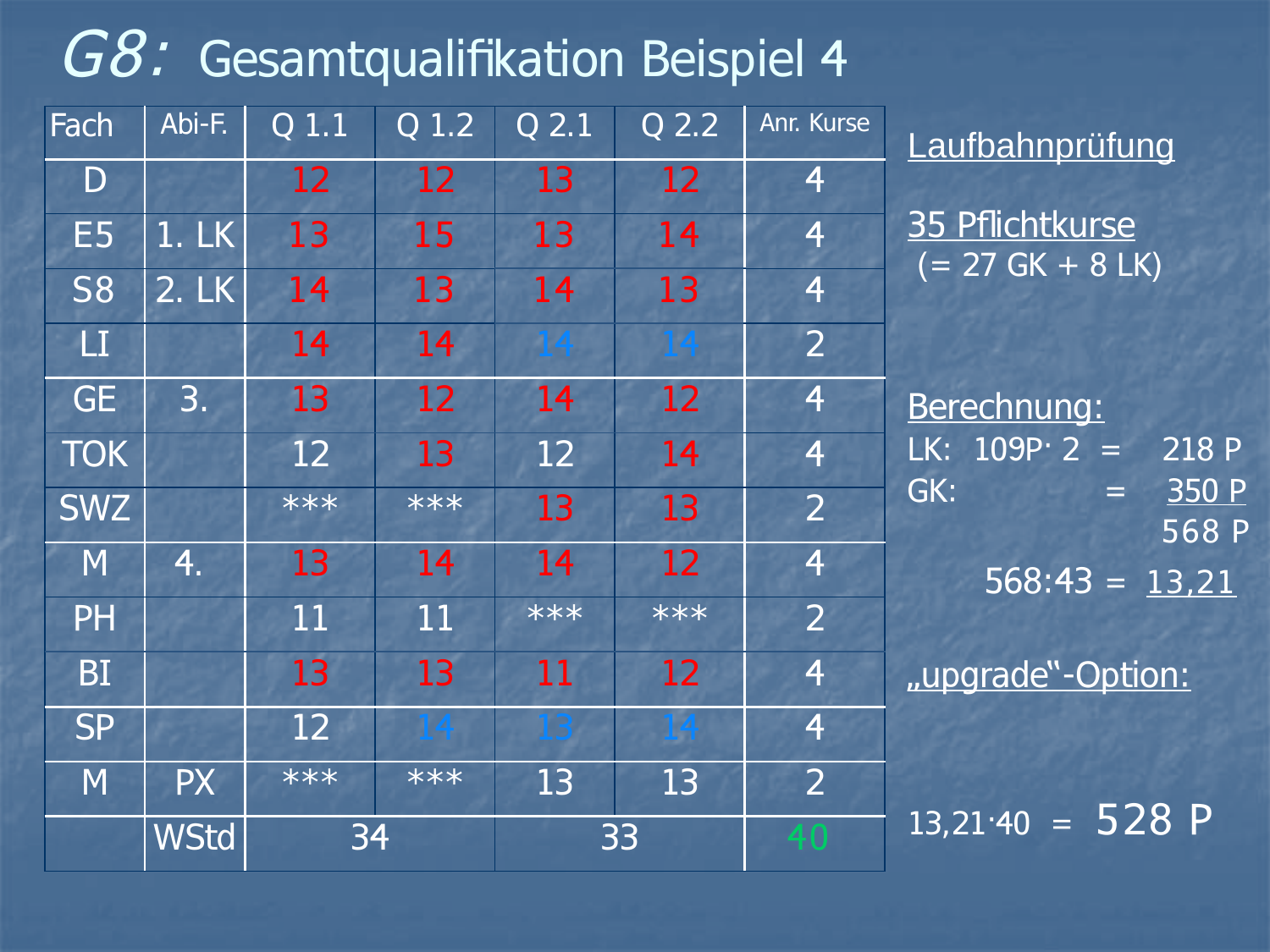

# G8:  Gesamtqualifikation Beispiel 4
| Fach | Abi-F. | Q 1.1 | Q 1.2 | Q 2.1 | Q 2.2 | Anr. Kurse |
| --- | --- | --- | --- | --- | --- | --- |
| D |  | 12 | 12 | 13 | 12 | 4 |
| E5 | 1. LK | 13 | 15 | 13 | 14 | 4 |
| S8 | 2. LK | 14 | 13 | 14 | 13 | 4 |
| LI |  | 14 | 14 | 14 | 14 | 2 |
| GE | 3. | 13 | 12 | 14 | 12 | 4 |
| TOK |  | 12 | 13 | 12 | 14 | 4 |
| SWZ |  | \*\*\* | \*\*\* | 13 | 13 | 2 |
| M | 4. | 13 | 14 | 14 | 12 | 4 |
| PH |  | 11 | 11 | \*\*\* | \*\*\* | 2 |
| BI |  | 13 | 13 | 11 | 12 | 4 |
| SP |  | 12 | 14 | 13 | 14 | 4 |
| M | PX | \*\*\* | \*\*\* | 13 | 13 | 2 |
|  | WStd | 34 |  | 33 |  | 40 |
Laufbahnprüfung
35 Pflichtkurse
 (= 27 GK + 8 LK)
Berechnung:
LK:  109P· 2  =    218 P
GK: 	       =    350 P
		568 P
       568:43 =  13,21
„upgrade“-Option:

13,21·40  =  528 P